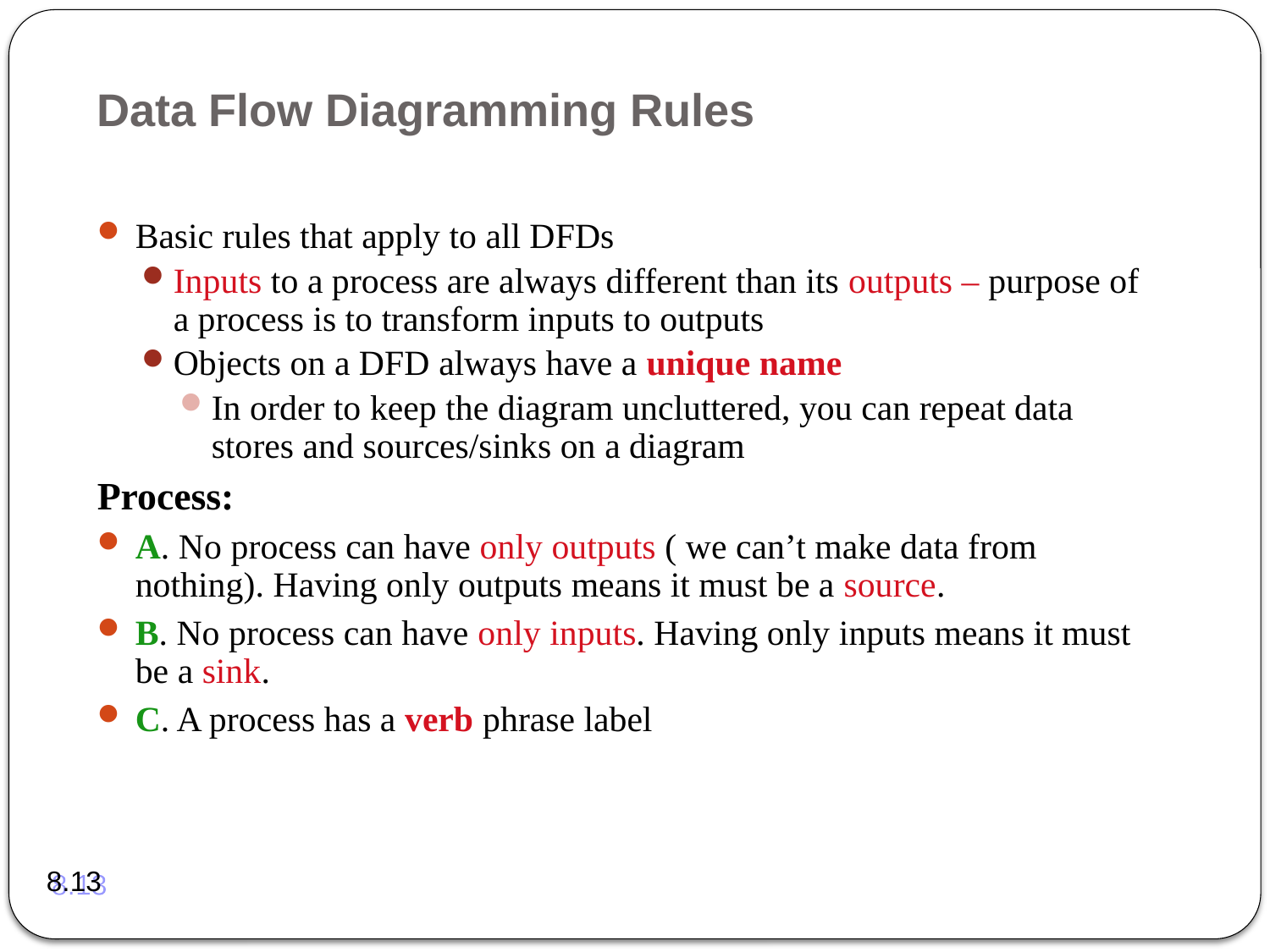

# Data Flow Diagramming Rules
Basic rules that apply to all DFDs
Inputs to a process are always different than its outputs – purpose of a process is to transform inputs to outputs
Objects on a DFD always have a unique name
In order to keep the diagram uncluttered, you can repeat data stores and sources/sinks on a diagram
Process:
A. No process can have only outputs ( we can’t make data from nothing). Having only outputs means it must be a source.
B. No process can have only inputs. Having only inputs means it must be a sink.
C. A process has a verb phrase label
8.13